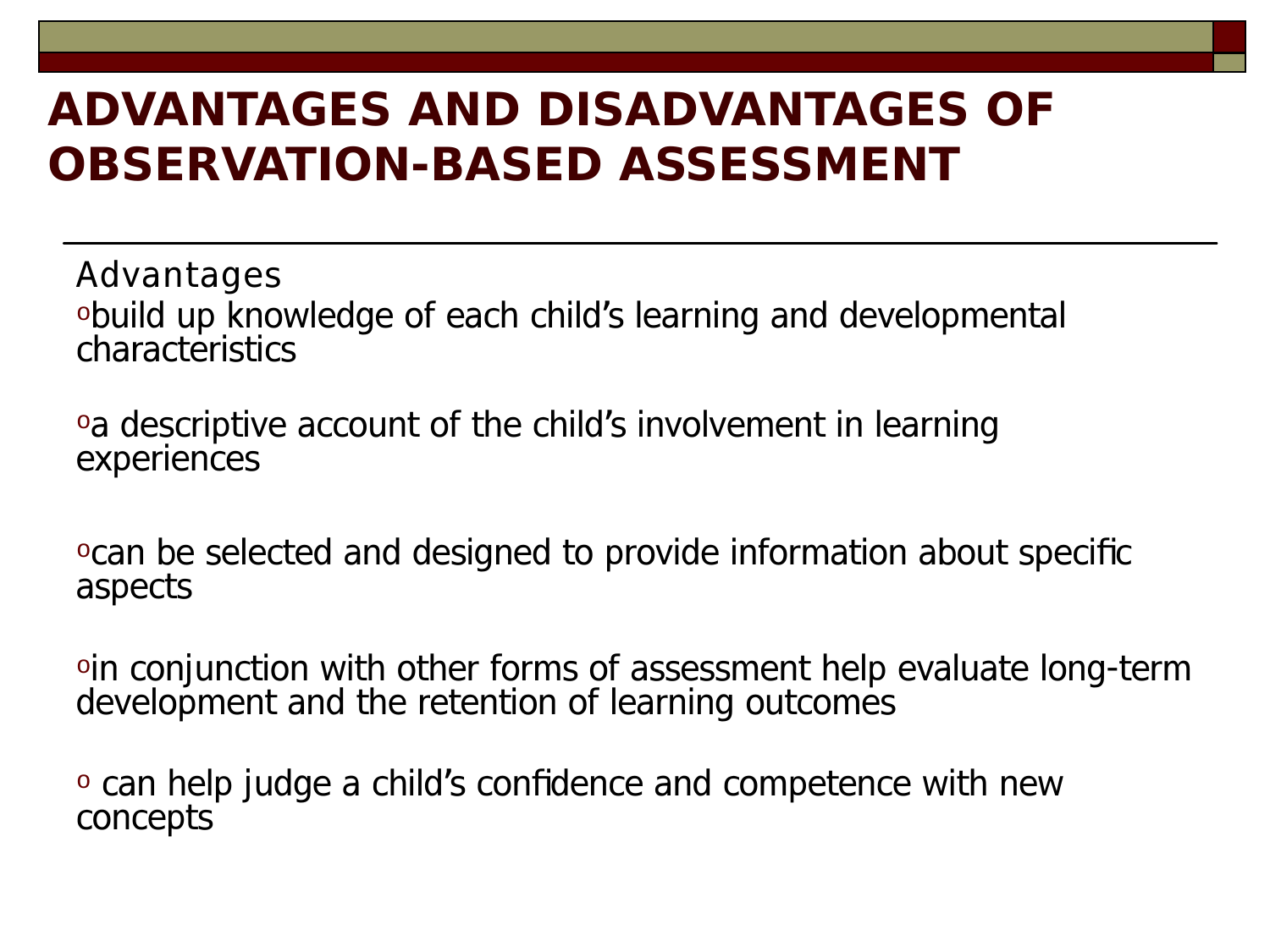

# Advantages and disadvantages of observation-based assessment
Advantages
build up knowledge of each child’s learning and developmental characteristics
a descriptive account of the child’s involvement in learning experiences

can be selected and designed to provide information about specific aspects

in conjunction with other forms of assessment help evaluate long-term development and the retention of learning outcomes

 can help judge a child’s confidence and competence with new concepts